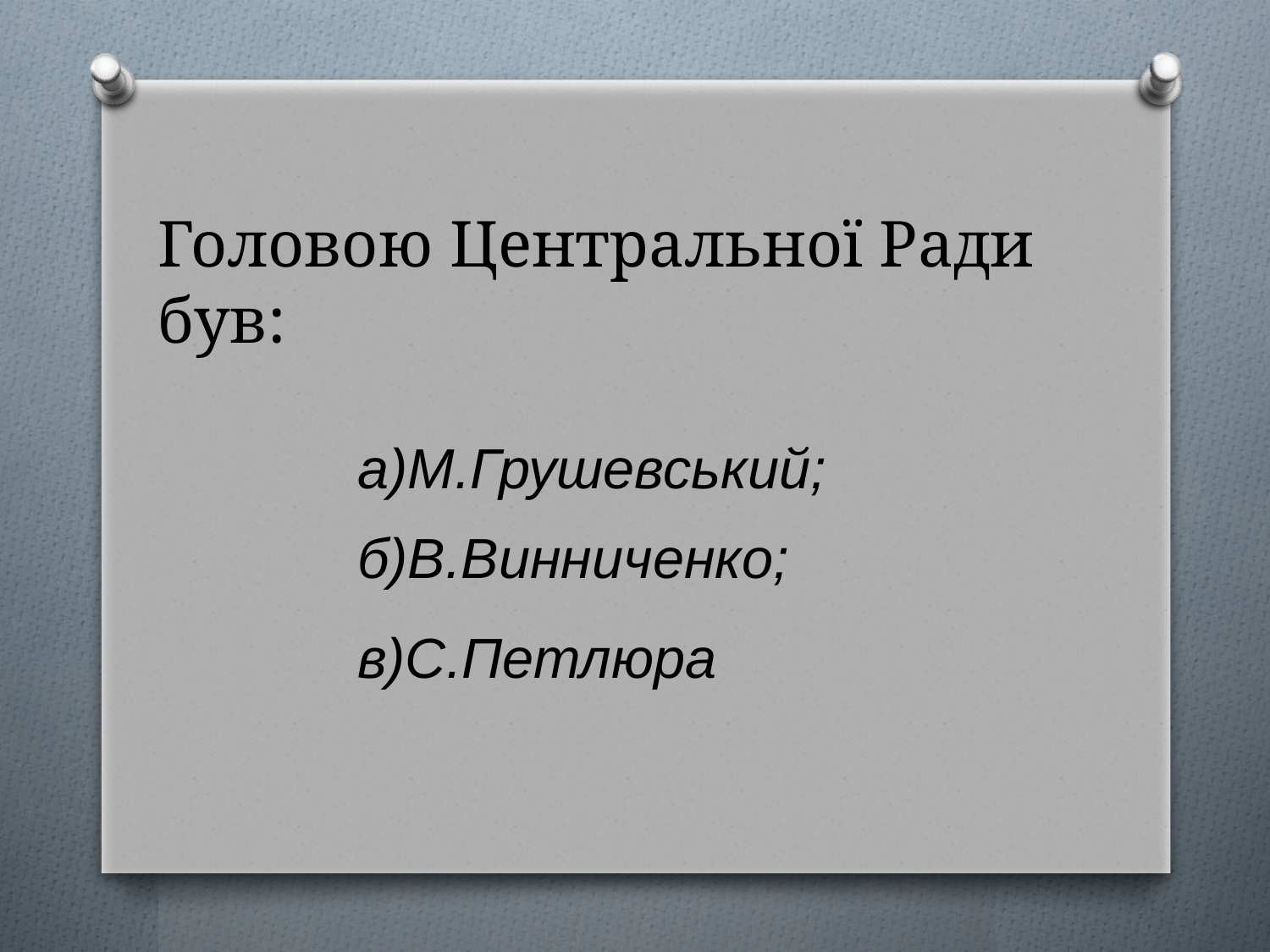

# Головою Центральної Ради був:
а)М.Грушевський;

б)В.Винниченко;
в)С.Петлюра